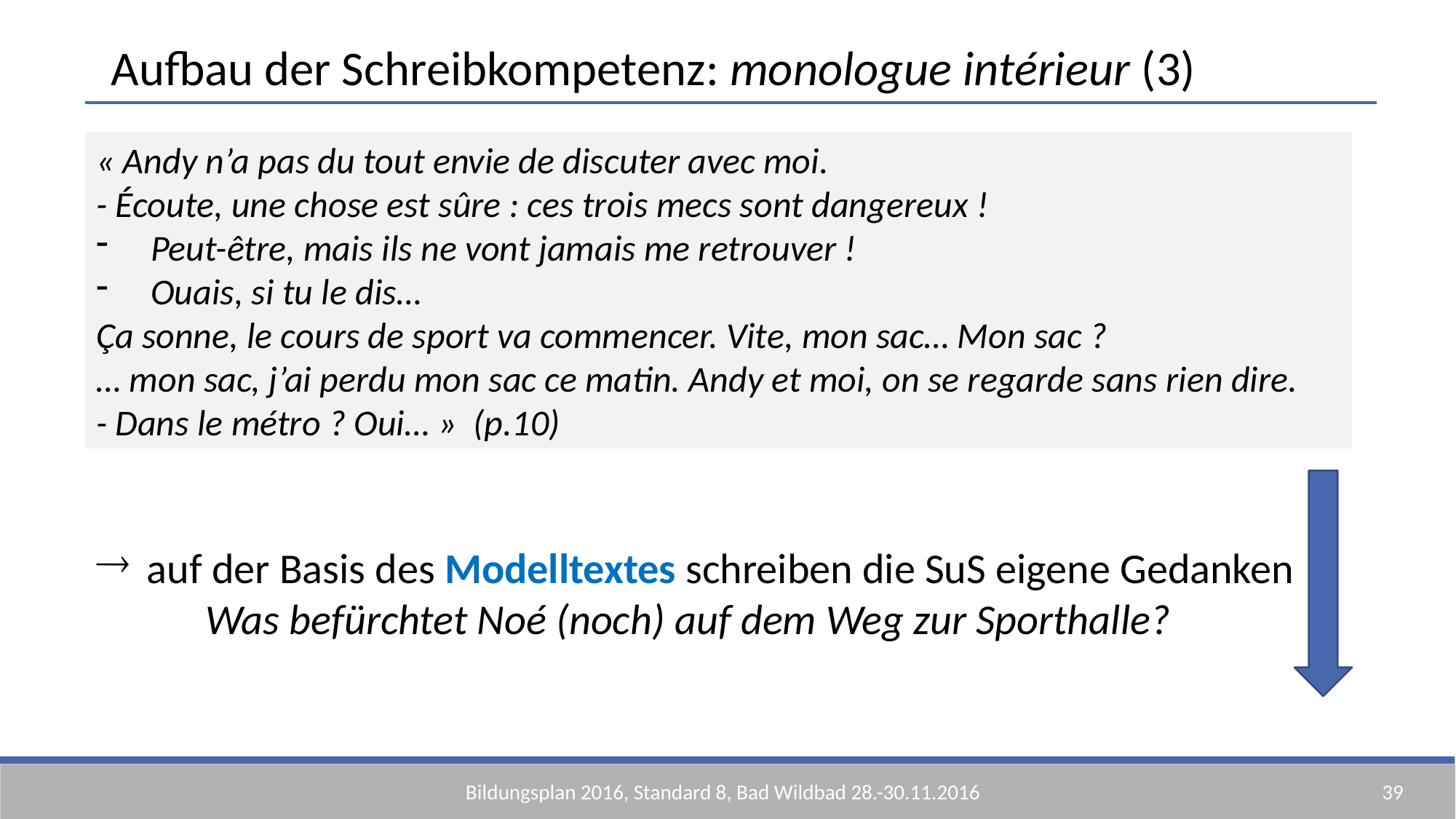

Aufbau der Schreibkompetenz: monologue intérieur (3)
« Andy n’a pas du tout envie de discuter avec moi.
- Écoute, une chose est sûre : ces trois mecs sont dangereux !
Peut-être, mais ils ne vont jamais me retrouver !
Ouais, si tu le dis…
Ça sonne, le cours de sport va commencer. Vite, mon sac… Mon sac ?
… mon sac, j’ai perdu mon sac ce matin. Andy et moi, on se regarde sans rien dire.
- Dans le métro ? Oui… »  (p.10)

 auf der Basis des Modelltextes schreiben die SuS eigene Gedanken
	Was befürchtet Noé (noch) auf dem Weg zur Sporthalle?